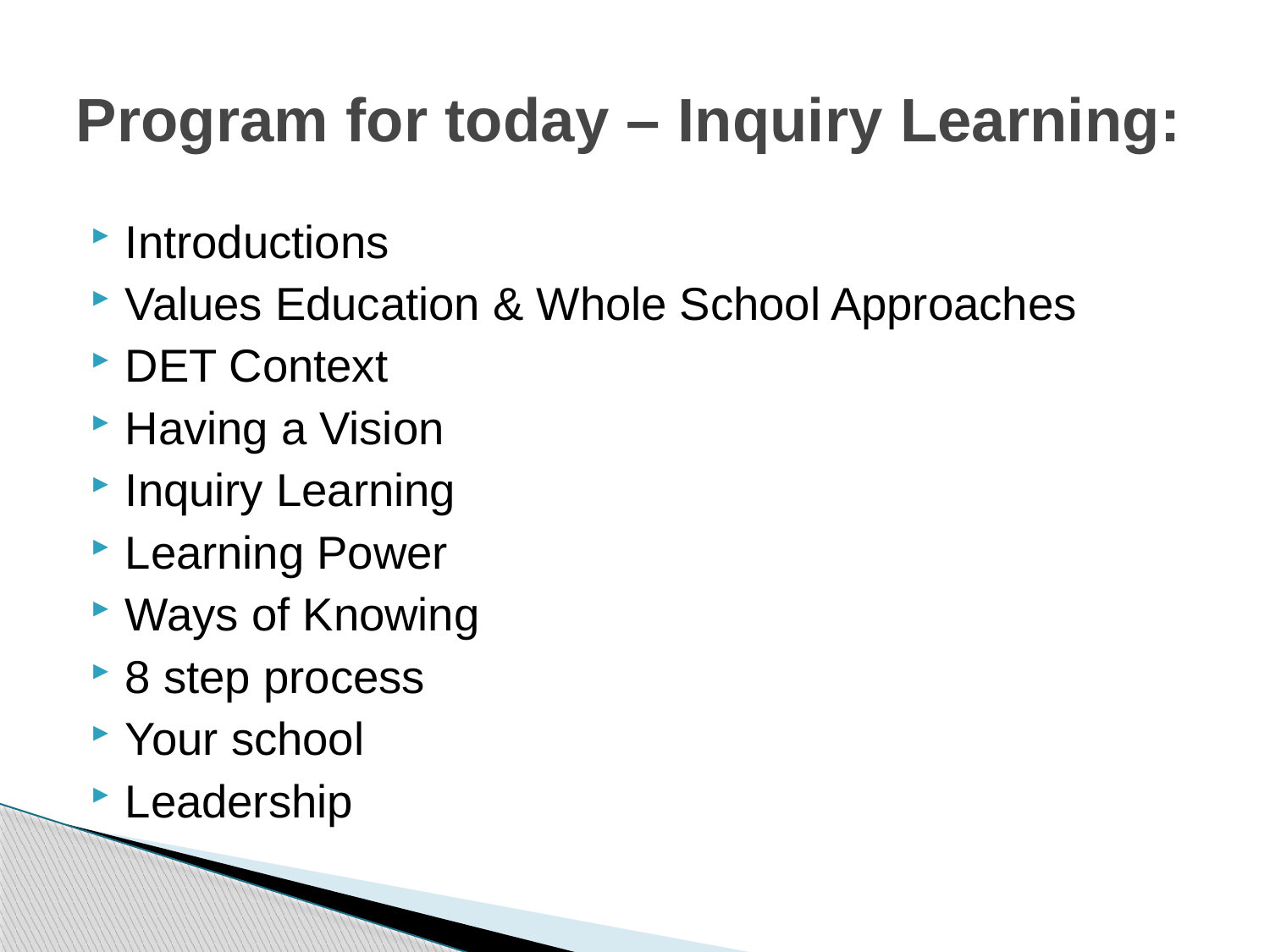

# Program for today – Inquiry Learning:
Introductions
Values Education & Whole School Approaches
DET Context
Having a Vision
Inquiry Learning
Learning Power
Ways of Knowing
8 step process
Your school
Leadership